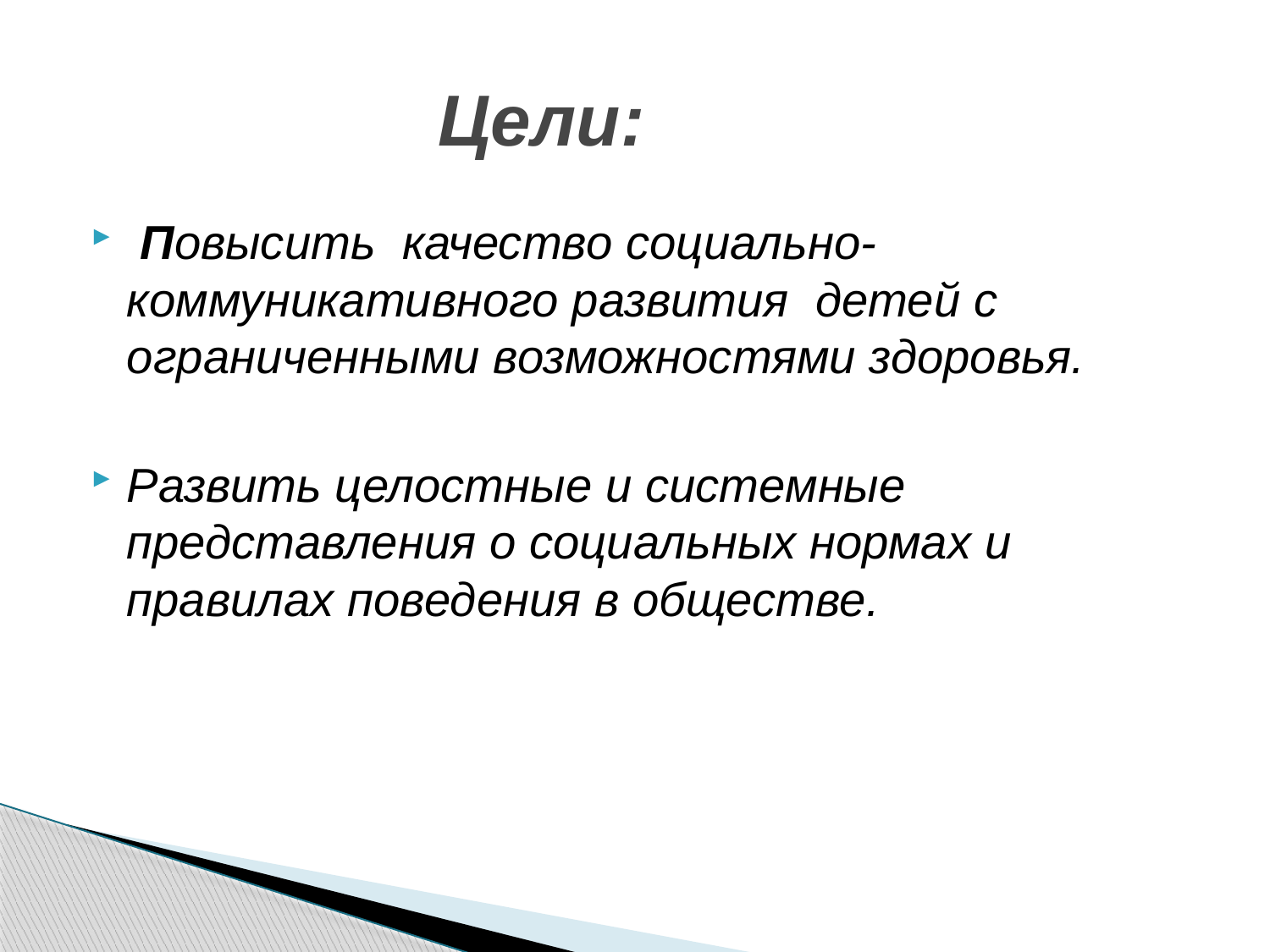

# Цели:
 Повысить  качество социально-коммуникативного развития  детей с ограниченными возможностями здоровья.

Развить целостные и системные представления о социальных нормах и правилах поведения в обществе.